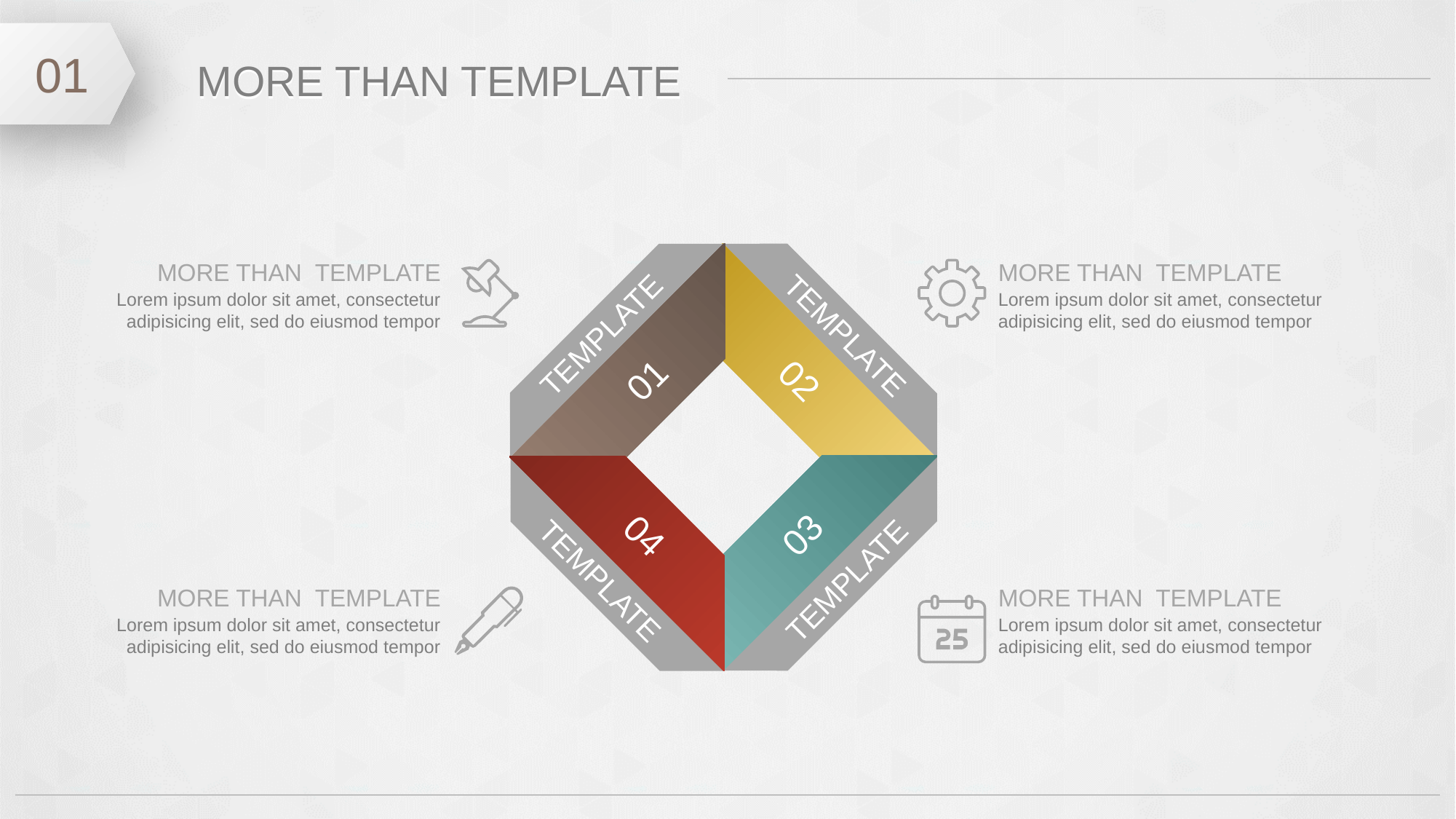

01
MORE THAN TEMPLATE

TEMPLATE
02
MORE THAN  TEMPLATE

Lorem ipsum dolor sit amet, consectetur adipisicing elit, sed do eiusmod tempor
MORE THAN  TEMPLATE

Lorem ipsum dolor sit amet, consectetur adipisicing elit, sed do eiusmod tempor
TEMPLATE
01
04
TEMPLATE
03
TEMPLATE
MORE THAN  TEMPLATE

Lorem ipsum dolor sit amet, consectetur adipisicing elit, sed do eiusmod tempor
MORE THAN  TEMPLATE

Lorem ipsum dolor sit amet, consectetur adipisicing elit, sed do eiusmod tempor